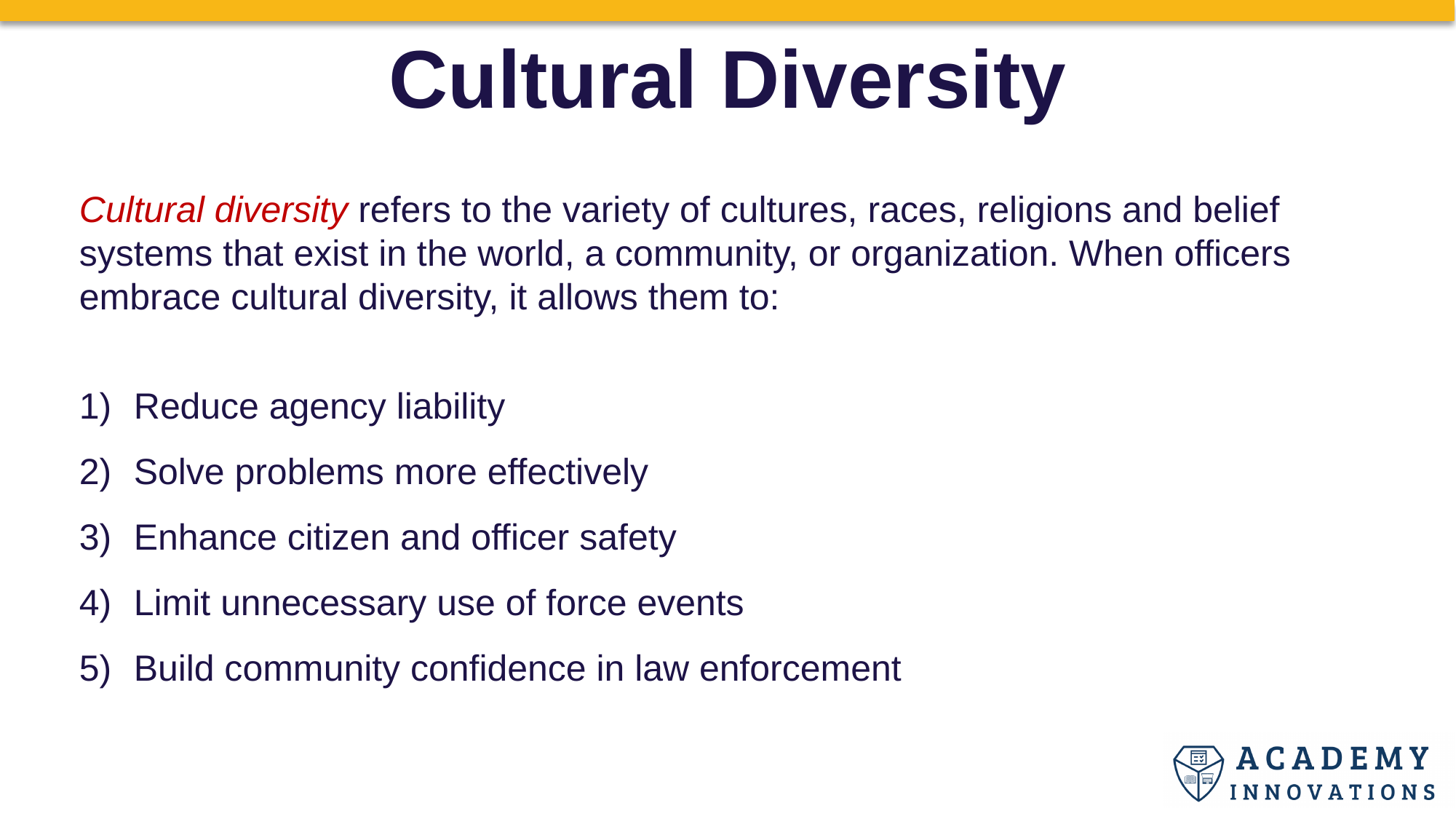

Cultural Diversity
Cultural diversity refers to the variety of cultures, races, religions and belief systems that exist in the world, a community, or organization. When officers embrace cultural diversity, it allows them to:

Reduce agency liability
Solve problems more effectively
Enhance citizen and officer safety
Limit unnecessary use of force events
Build community confidence in law enforcement